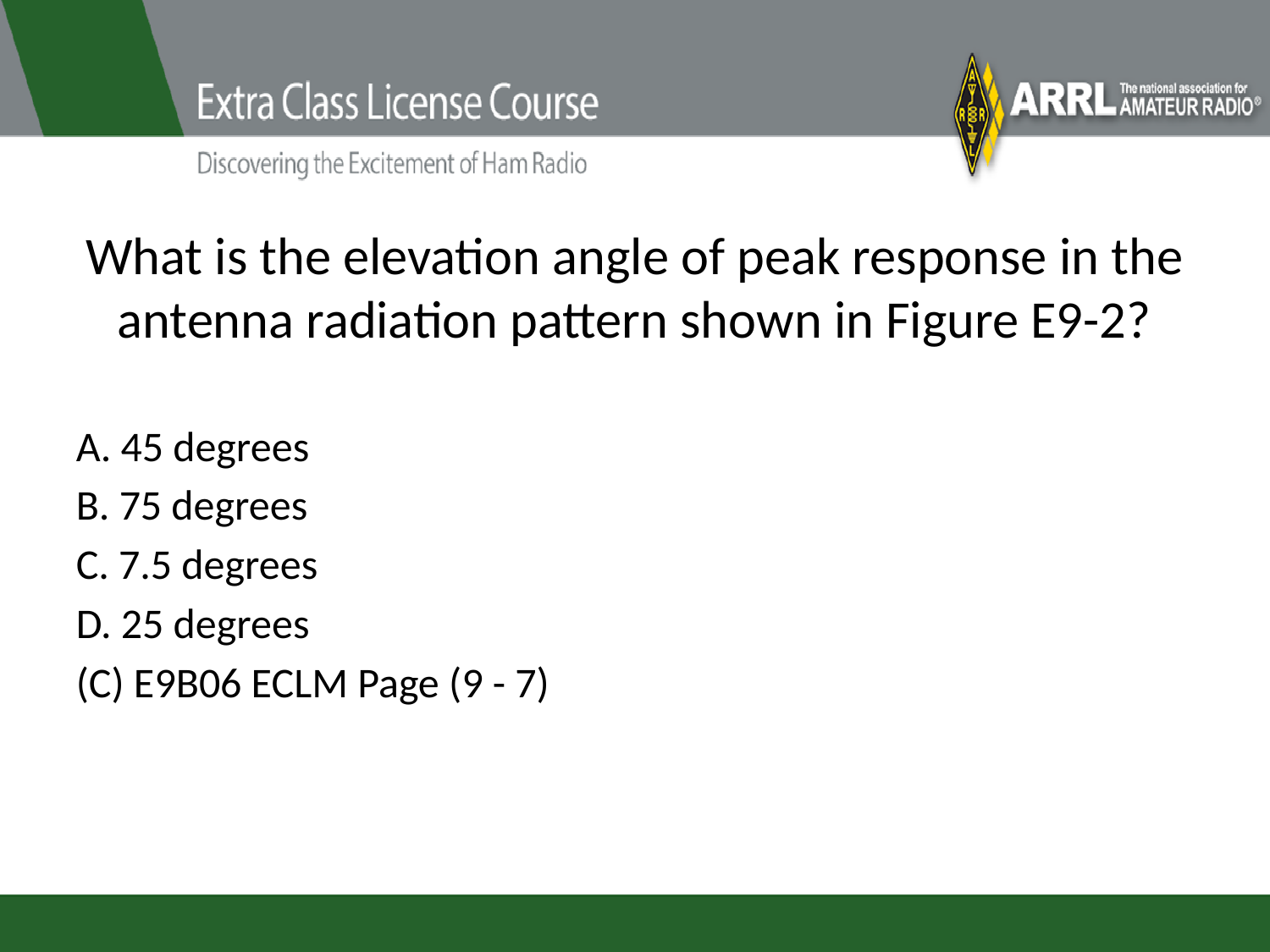

# What is the elevation angle of peak response in the antenna radiation pattern shown in Figure E9-2?
A. 45 degrees
B. 75 degrees
C. 7.5 degrees
D. 25 degrees
(C) E9B06 ECLM Page (9 - 7)